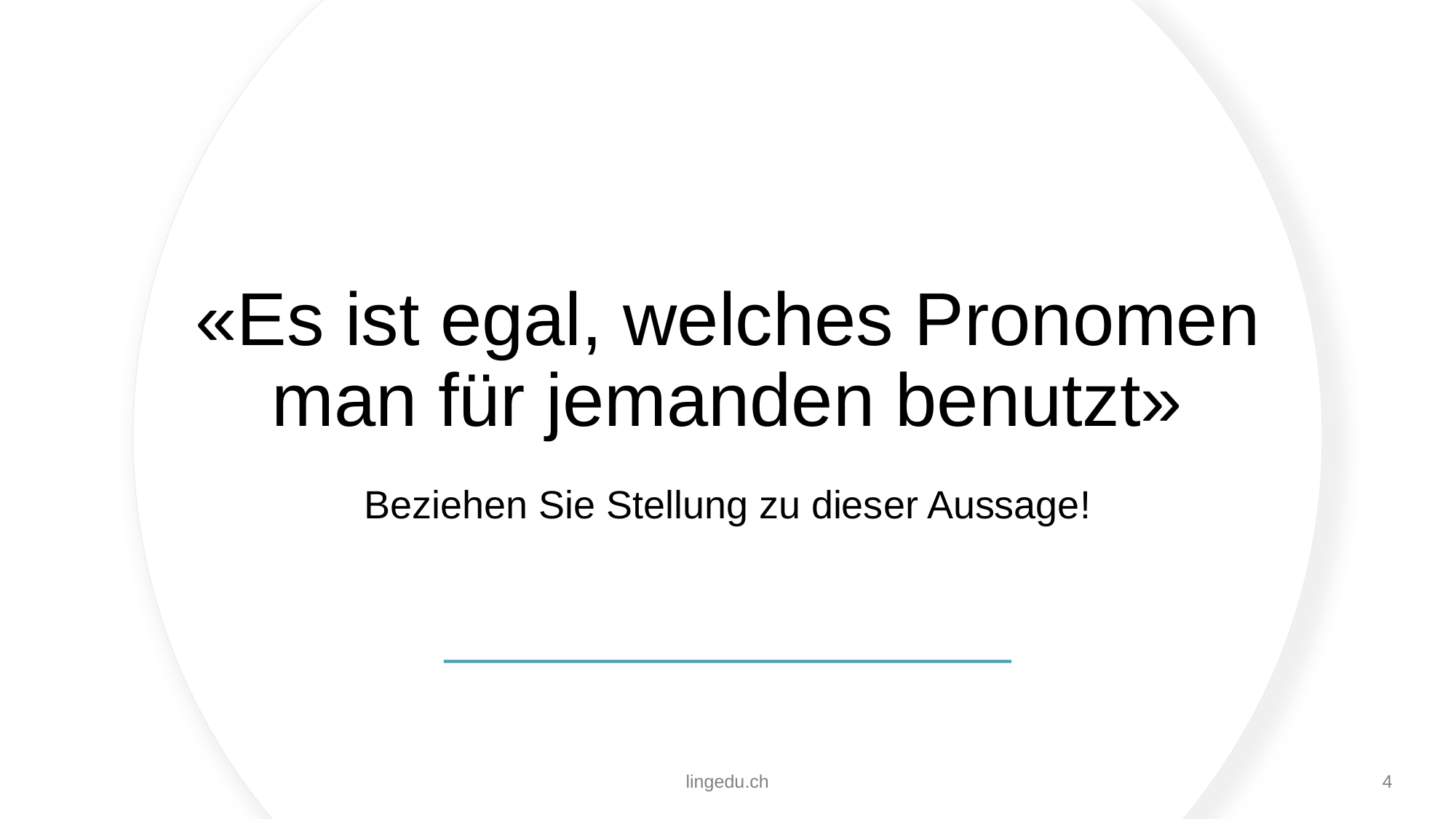

# «Es ist egal, welches Pronomen man für jemanden benutzt» Beziehen Sie Stellung zu dieser Aussage!

lingedu.ch
4